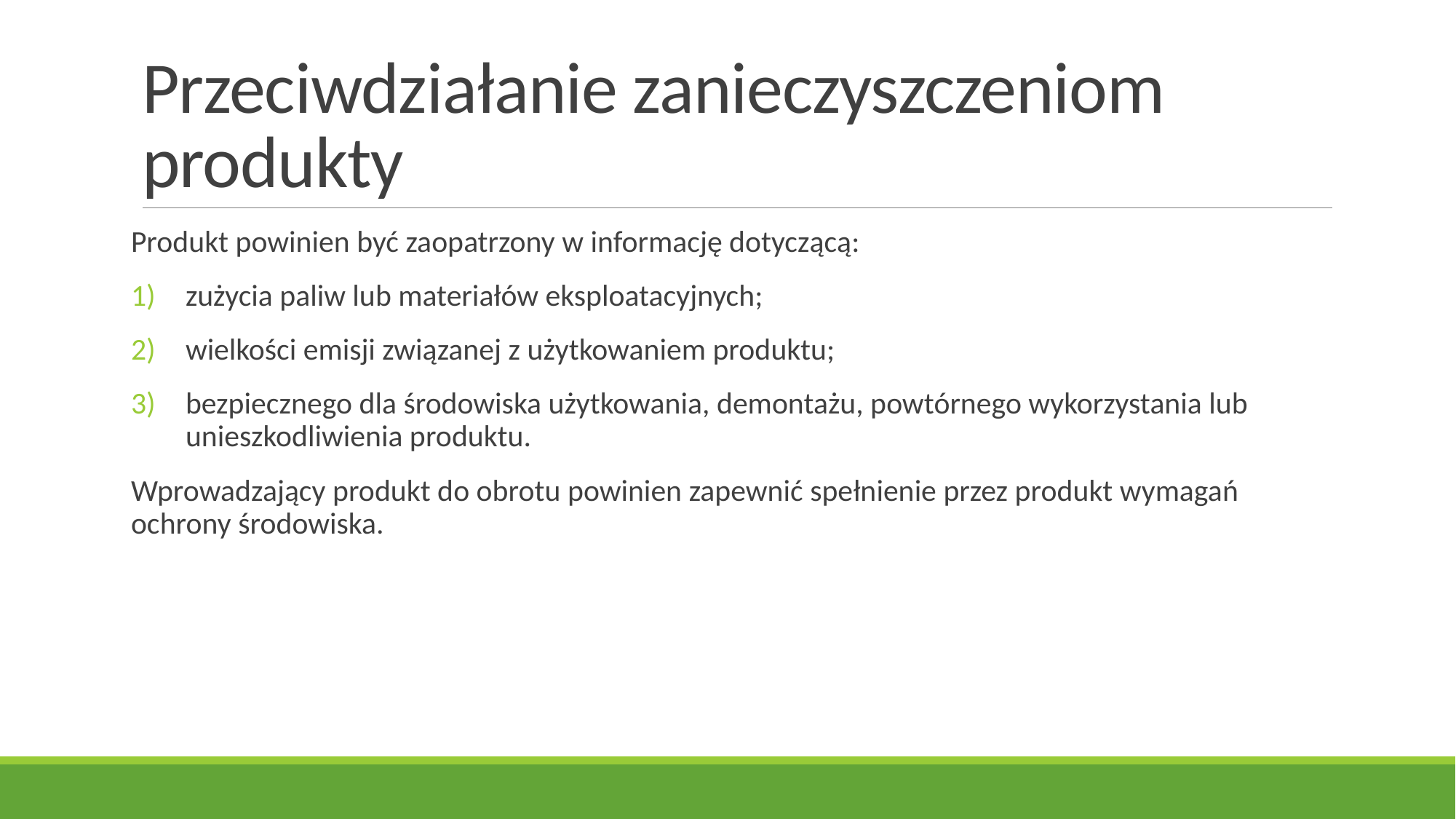

# Przeciwdziałanie zanieczyszczeniom produkty
Produkt powinien być zaopatrzony w informację dotyczącą:
zużycia paliw lub materiałów eksploatacyjnych;
wielkości emisji związanej z użytkowaniem produktu;
bezpiecznego dla środowiska użytkowania, demontażu, powtórnego wykorzystania lub unieszkodliwienia produktu.
Wprowadzający produkt do obrotu powinien zapewnić spełnienie przez produkt wymagań ochrony środowiska.